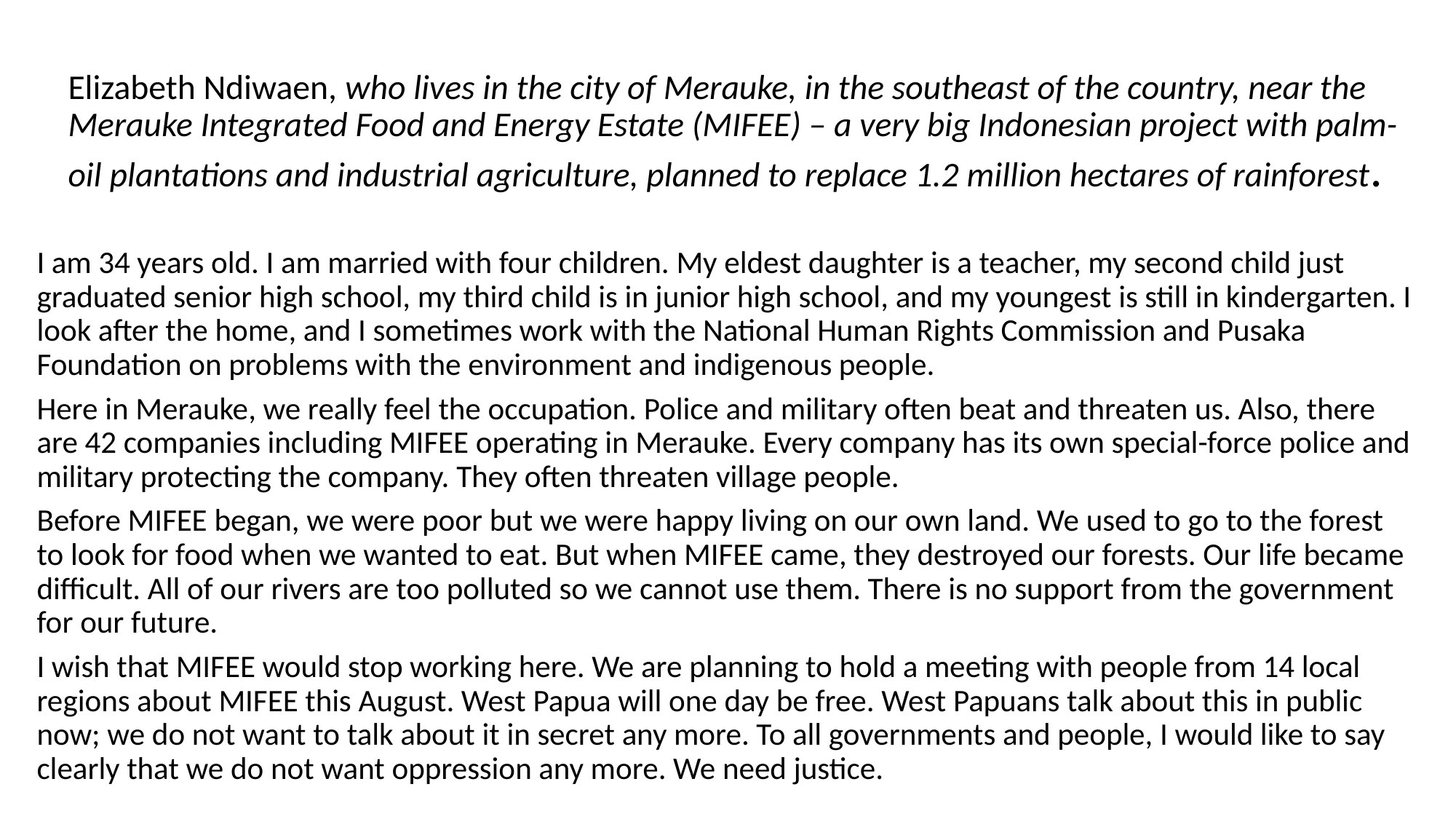

# Elizabeth Ndiwaen, who lives in the city of Merauke, in the southeast of the country, near the Merauke Integrated Food and Energy Estate (MIFEE) – a very big Indonesian project with palm-oil plantations and industrial agriculture, planned to replace 1.2 million hectares of rainforest.
I am 34 years old. I am married with four children. My eldest daughter is a teacher, my second child just graduated senior high school, my third child is in junior high school, and my youngest is still in kindergarten. I look after the home, and I sometimes work with the National Human Rights Commission and Pusaka Foundation on problems with the environment and indigenous people.
Here in Merauke, we really feel the occupation. Police and military often beat and threaten us. Also, there are 42 companies including MIFEE operating in Merauke. Every company has its own special-force police and military protecting the company. They often threaten village people.
Before MIFEE began, we were poor but we were happy living on our own land. We used to go to the forest to look for food when we wanted to eat. But when MIFEE came, they destroyed our forests. Our life became difficult. All of our rivers are too polluted so we cannot use them. There is no support from the government for our future.
I wish that MIFEE would stop working here. We are planning to hold a meeting with people from 14 local regions about MIFEE this August. West Papua will one day be free. West Papuans talk about this in public now; we do not want to talk about it in secret any more. To all governments and people, I would like to say clearly that we do not want oppression any more. We need justice.